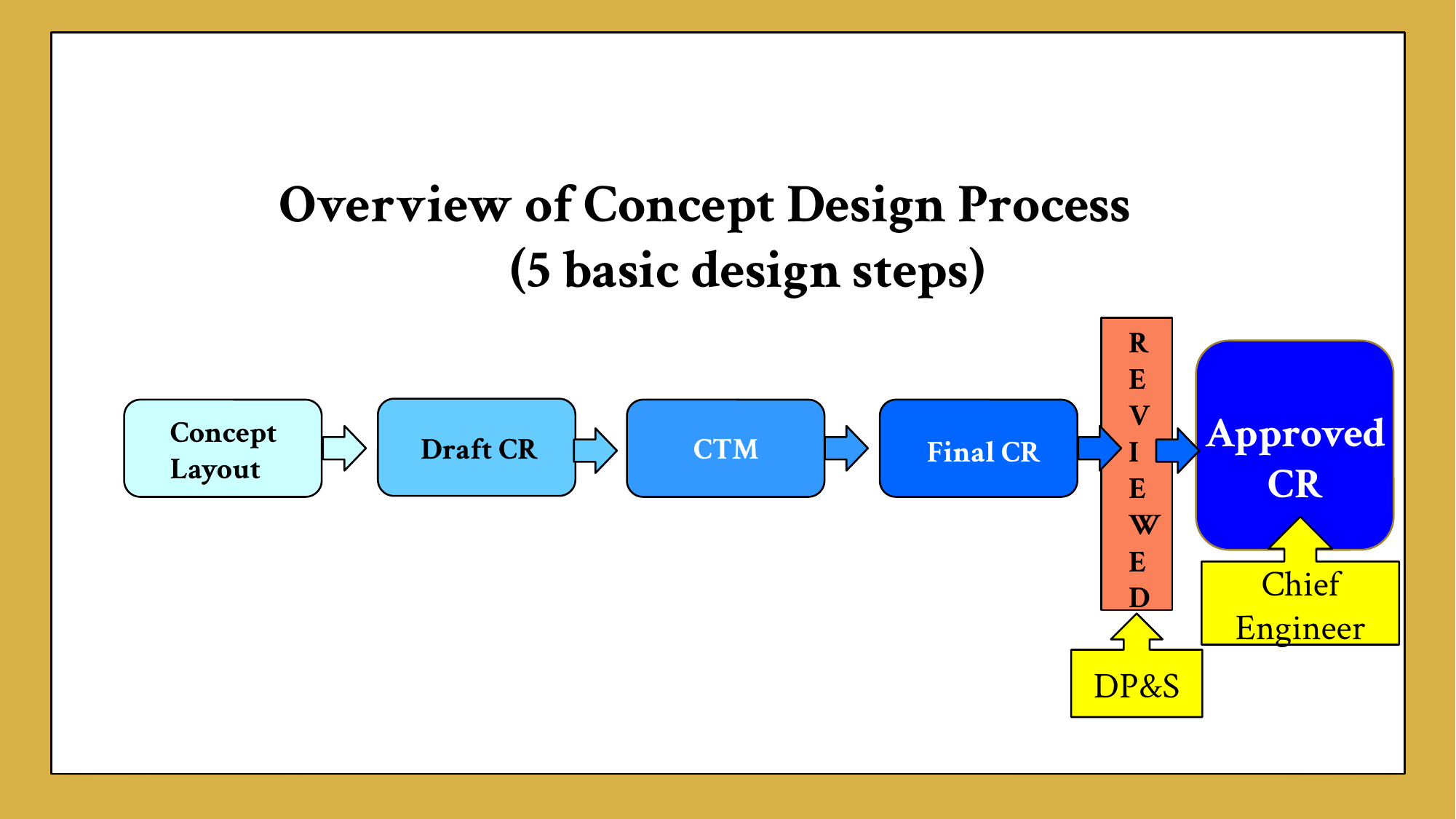

Overview of Concept Design Process
(5 basic design steps)

REVIEWED

Approved CR

Concept Layout
Draft CR
CTM
Final CR

Chief Engineer
DP&S